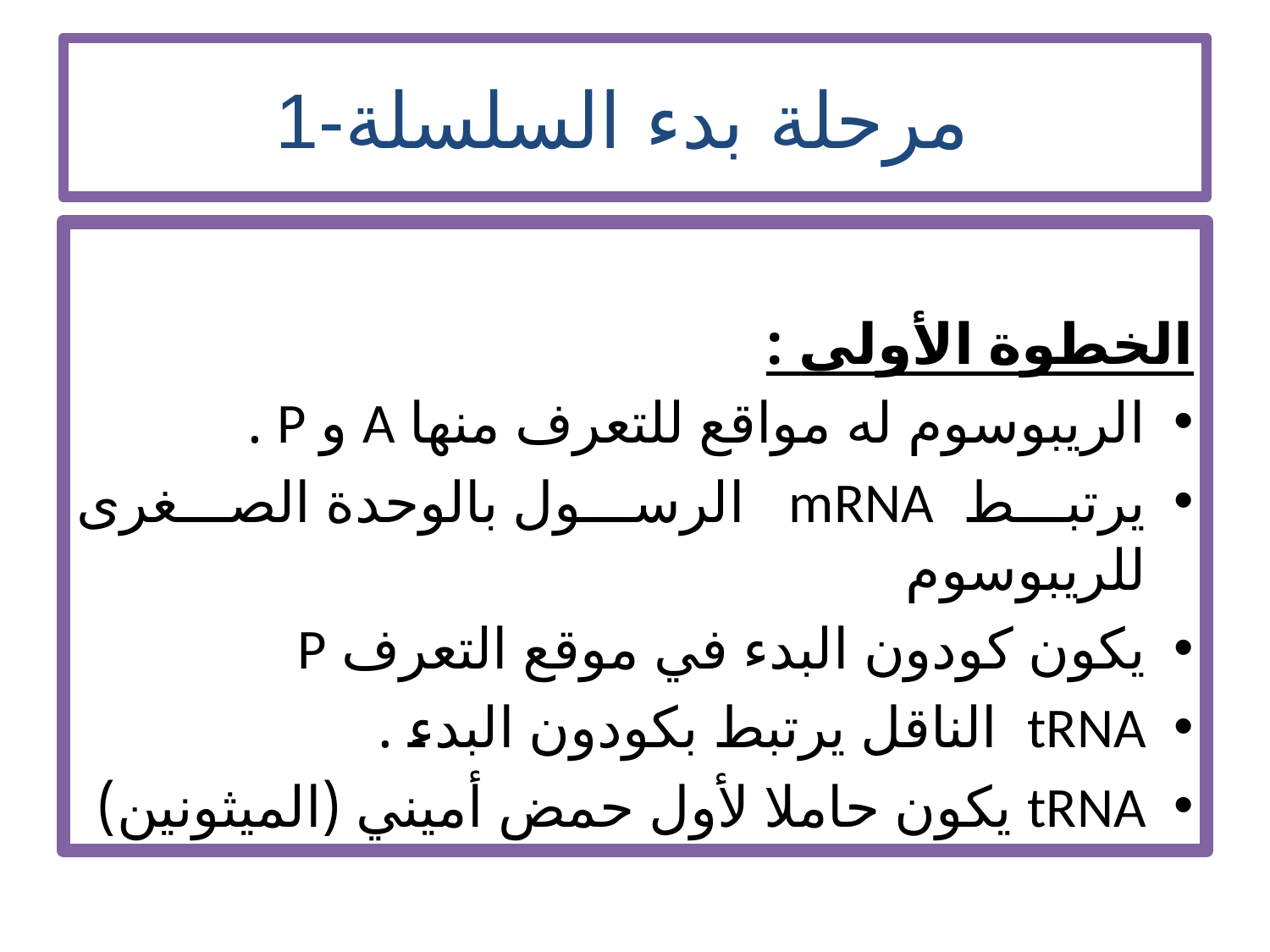

# 1-مرحلة بدء السلسلة

الخطوة الأولى :
الريبوسوم له مواقع للتعرف منها A و P .
يرتبط  mRNA   الرسول بالوحدة الصغرى للريبوسوم
يكون كودون البدء في موقع التعرف P
tRNA  الناقل يرتبط بكودون البدء .
tRNA يكون حاملا لأول حمض أميني (الميثونين)